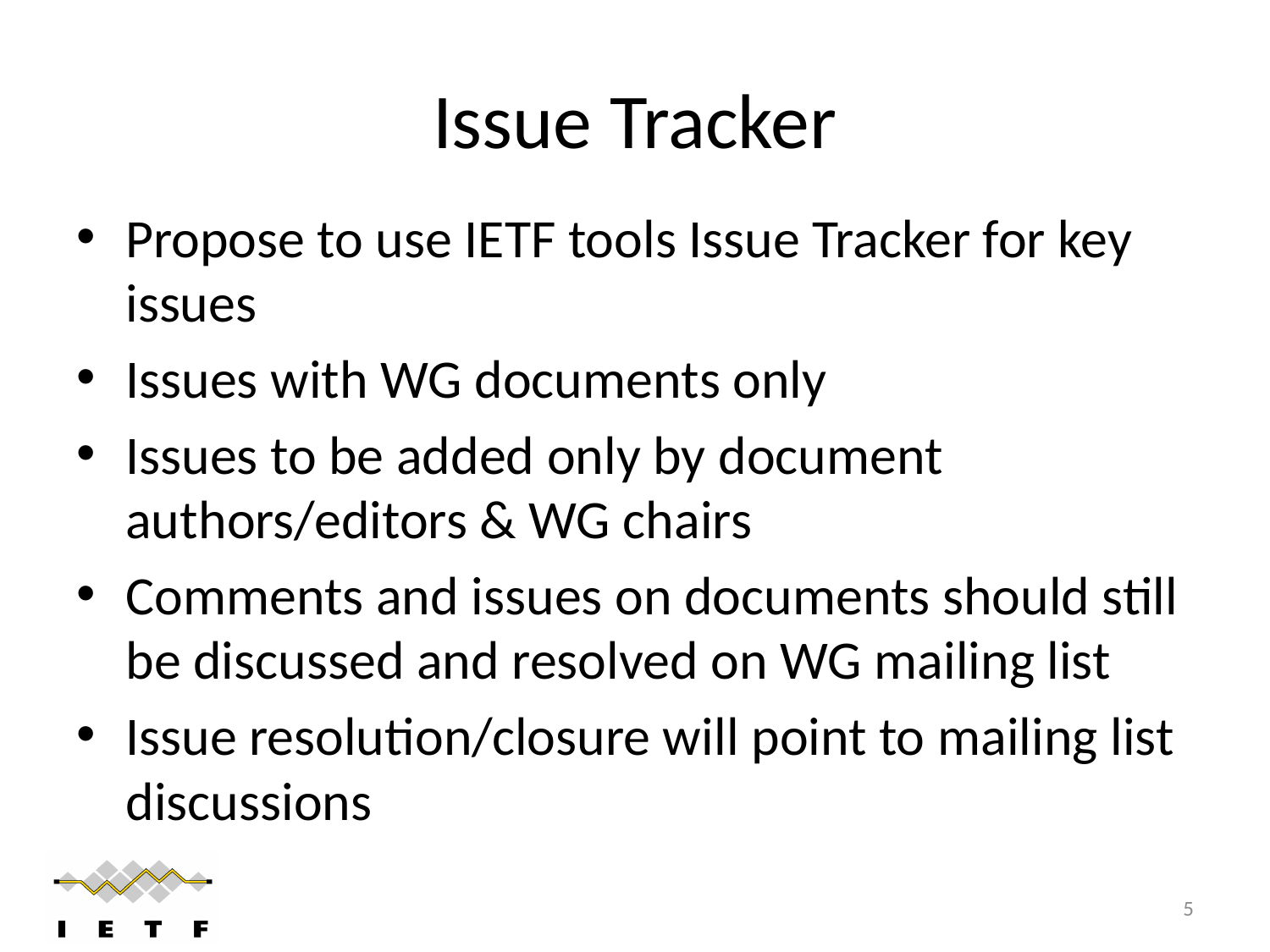

# Issue Tracker
Propose to use IETF tools Issue Tracker for key issues
Issues with WG documents only
Issues to be added only by document authors/editors & WG chairs
Comments and issues on documents should still be discussed and resolved on WG mailing list
Issue resolution/closure will point to mailing list discussions
5